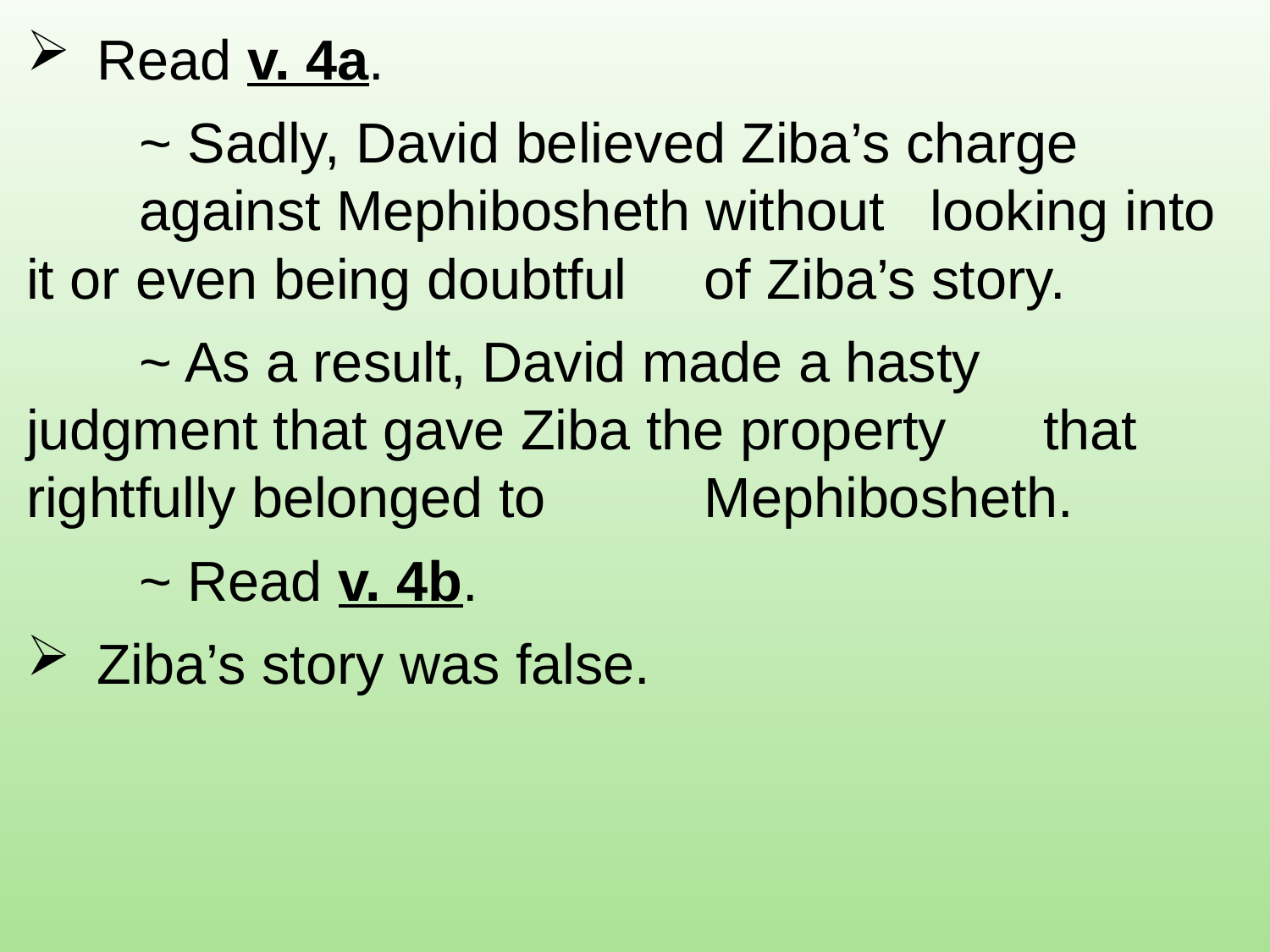

Read v. 4a.
		~ Sadly, David believed Ziba’s charge 					against Mephibosheth without 								looking into it or even being doubtful 						of Ziba’s story.
		~ As a result, David made a hasty 						judgment that gave Ziba the property 					that rightfully belonged to 								Mephibosheth.
		~ Read v. 4b.
Ziba’s story was false.